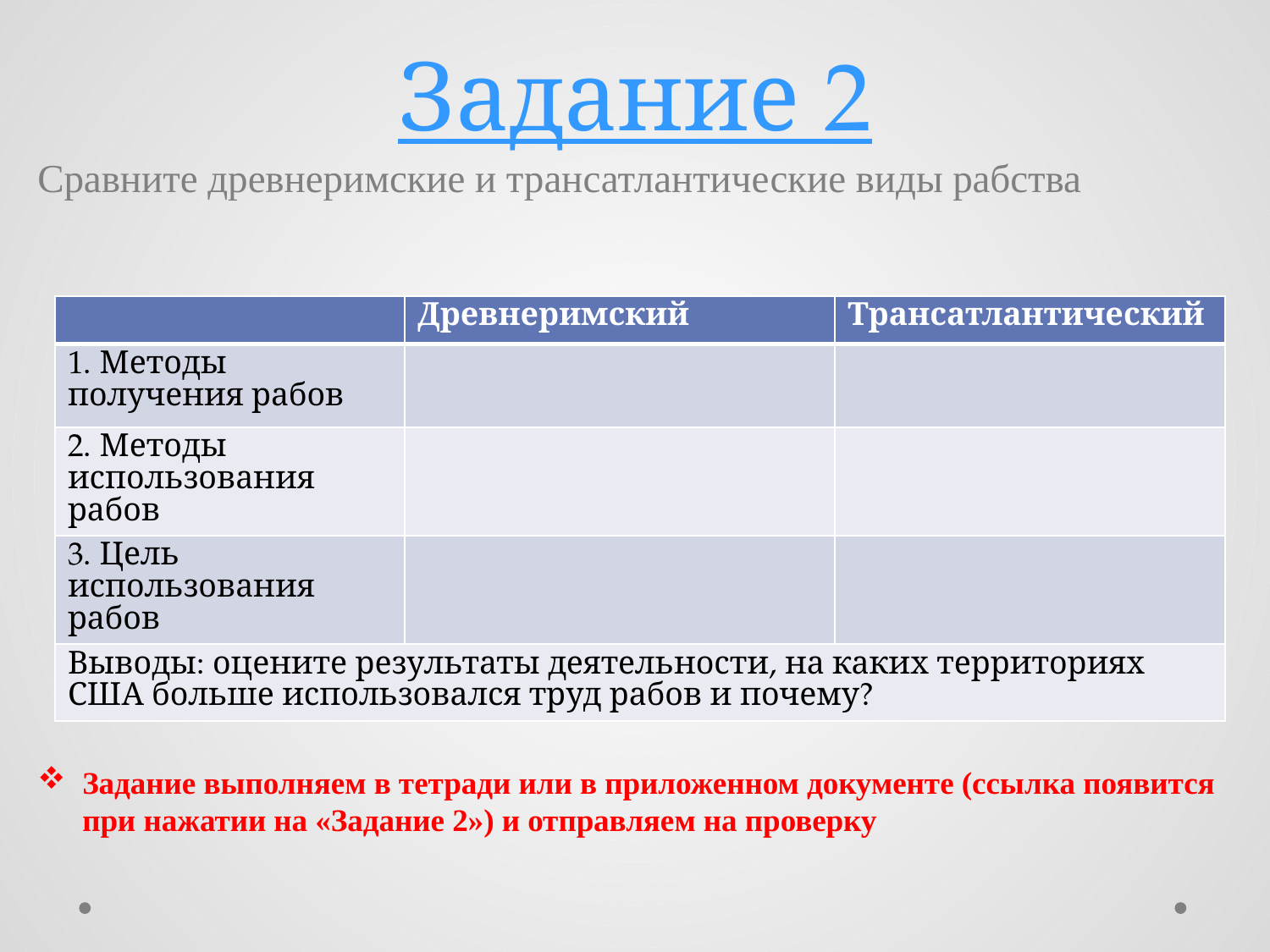

# Задание 2
Сравните древнеримские и трансатлантические виды рабства

Задание выполняем в тетради или в приложенном документе (ссылка появится при нажатии на «Задание 2») и отправляем на проверку
|  | Древнеримский | Трансатлантический |
| --- | --- | --- |
| 1. Методы получения рабов |  |  |
| 2. Методы использования рабов |  |  |
| 3. Цель использования рабов |  |  |
| Выводы: оцените результаты деятельности, на каких территориях США больше использовался труд рабов и почему? |  |  |